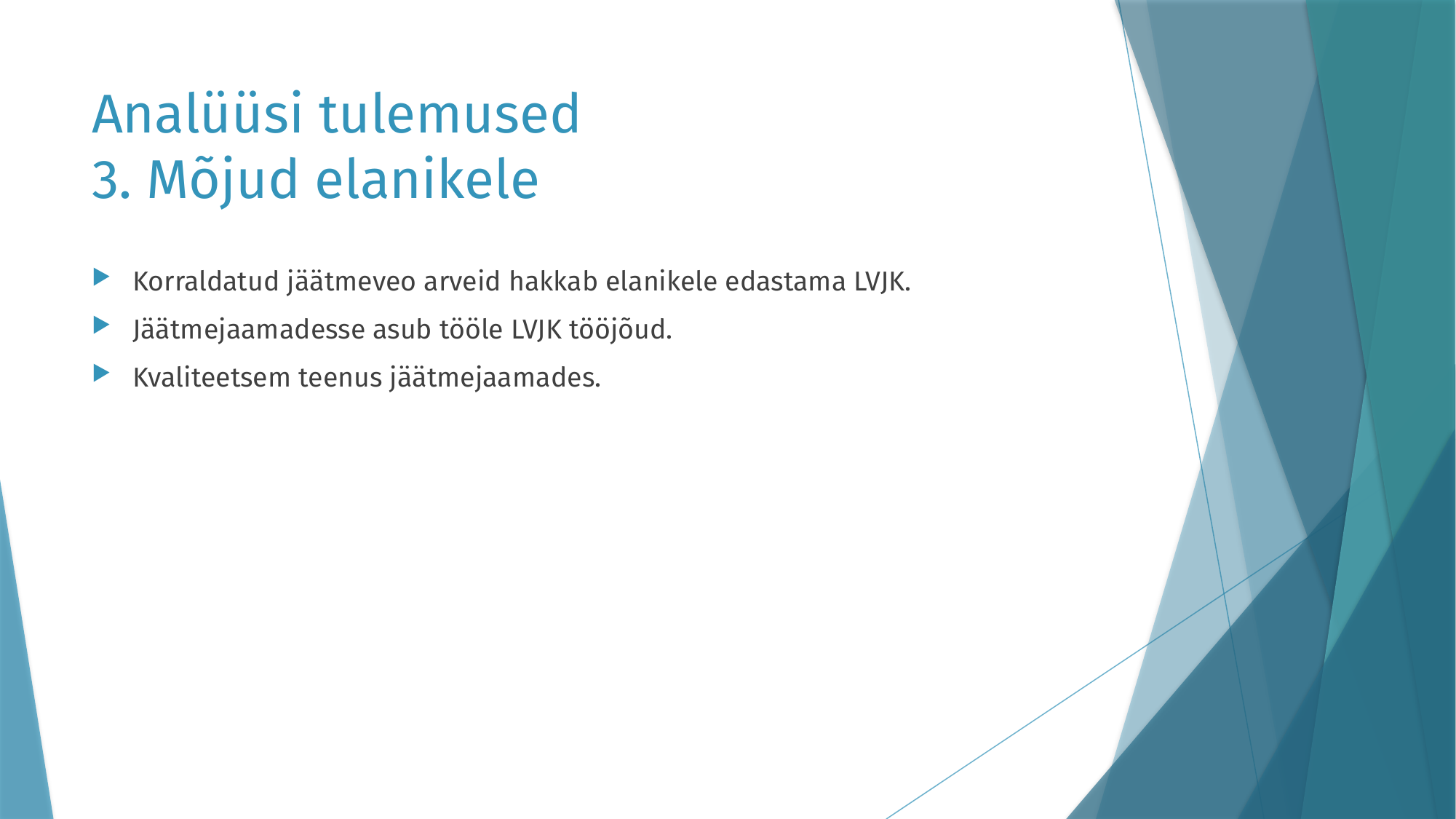

# Analüüsi tulemused 3. Mõjud elanikele
Korraldatud jäätmeveo arveid hakkab elanikele edastama LVJK.
Jäätmejaamadesse asub tööle LVJK tööjõud.
Kvaliteetsem teenus jäätmejaamades.